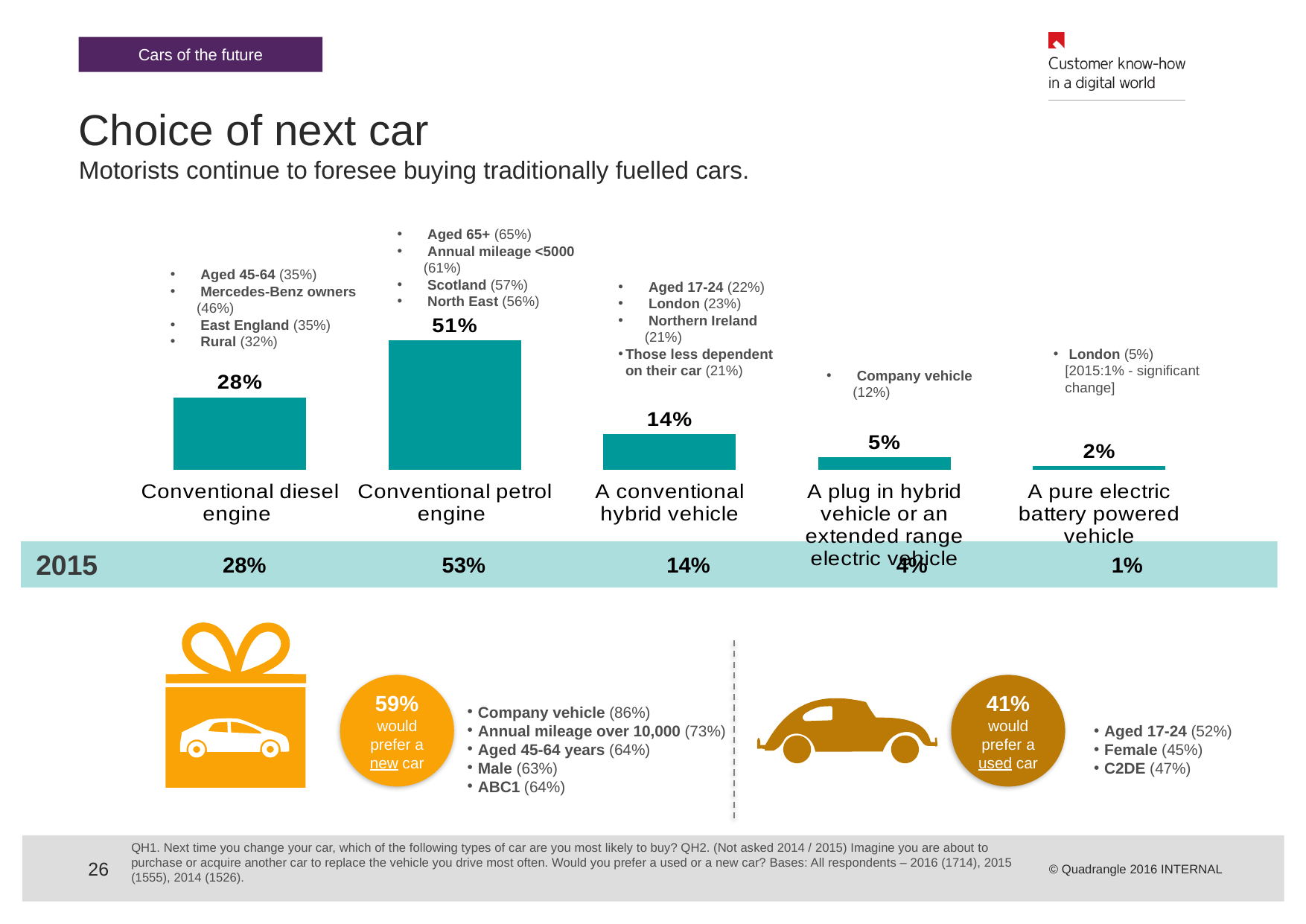

Cars of the future
# Choice of next car Motorists continue to foresee buying traditionally fuelled cars.
 Aged 65+ (65%)
 Annual mileage <5000 (61%)
 Scotland (57%)
 North East (56%)
 Aged 45-64 (35%)
 Mercedes-Benz owners (46%)
 East England (35%)
 Rural (32%)

### Chart

| Category | Column1 |
|---|---|
| Conventional diesel engine  | 0.2847141190198 |
| Conventional petrol engine  | 0.5099183197199996 |
| A conventional hybrid vehicle | 0.14 |
| A plug in hybrid vehicle or an extended range electric vehicle | 0.05 |
| A pure electric battery powered vehicle | 0.015169194865810134 |
 Aged 17-24 (22%)
 London (23%)
 Northern Ireland (21%)
Those less dependent on their car (21%)

 London (5%)
[2015:1% - significant change]
 Company vehicle (12%)
2015

28%
53%
14%
4%
1%

59% would prefer a new car
41% would prefer a used car
Company vehicle (86%)
Annual mileage over 10,000 (73%)
Aged 45-64 years (64%)
Male (63%)
ABC1 (64%)

Aged 17-24 (52%)
Female (45%)
C2DE (47%)
QH1. Next time you change your car, which of the following types of car are you most likely to buy? QH2. (Not asked 2014 / 2015) Imagine you are about to purchase or acquire another car to replace the vehicle you drive most often. Would you prefer a used or a new car? Bases: All respondents – 2016 (1714), 2015 (1555), 2014 (1526).